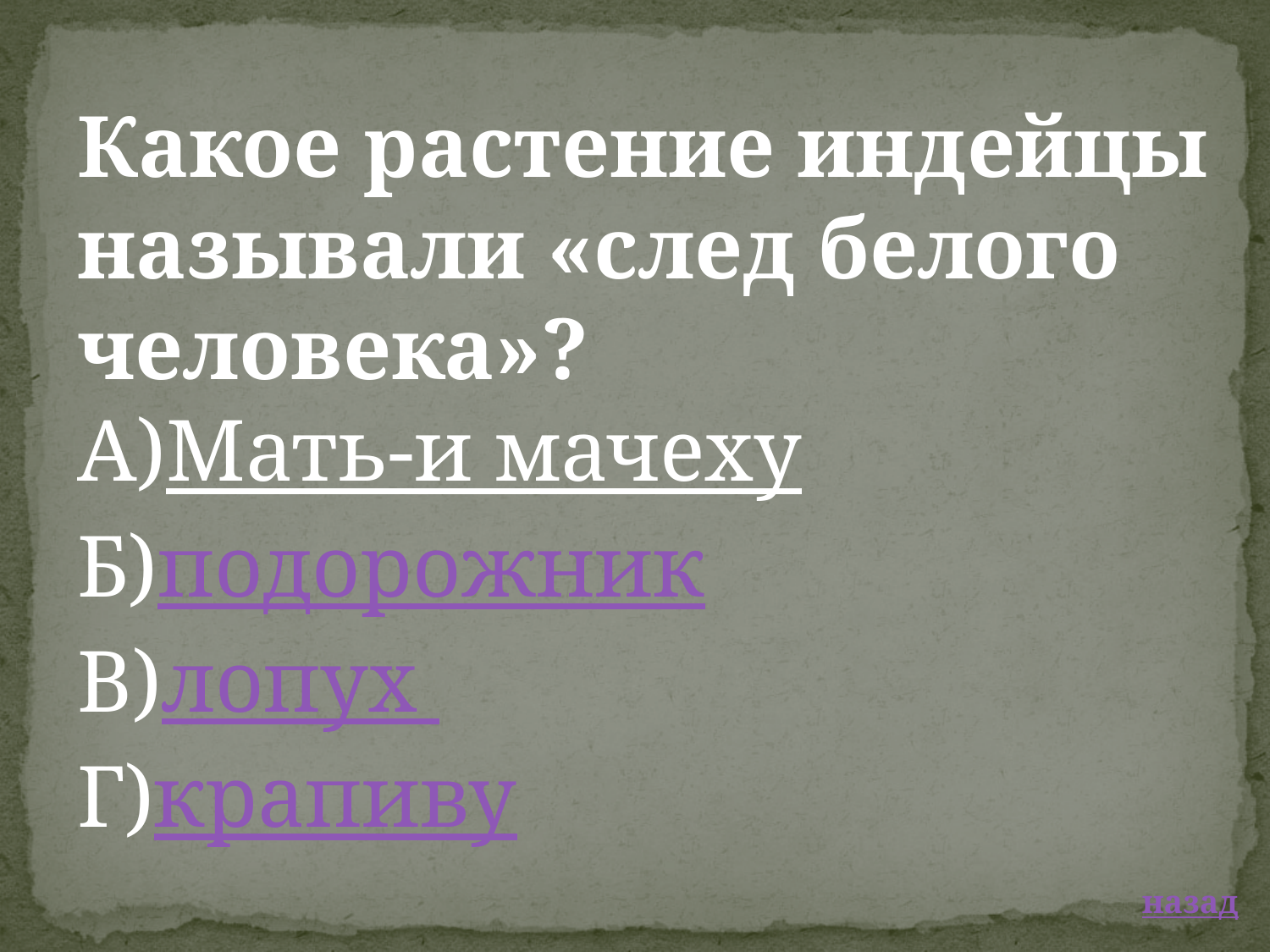

Какое растение индейцы называли «след белого человека»?
А)Мать-и мачеху
Б)подорожник
В)лопух
Г)крапиву
 назад